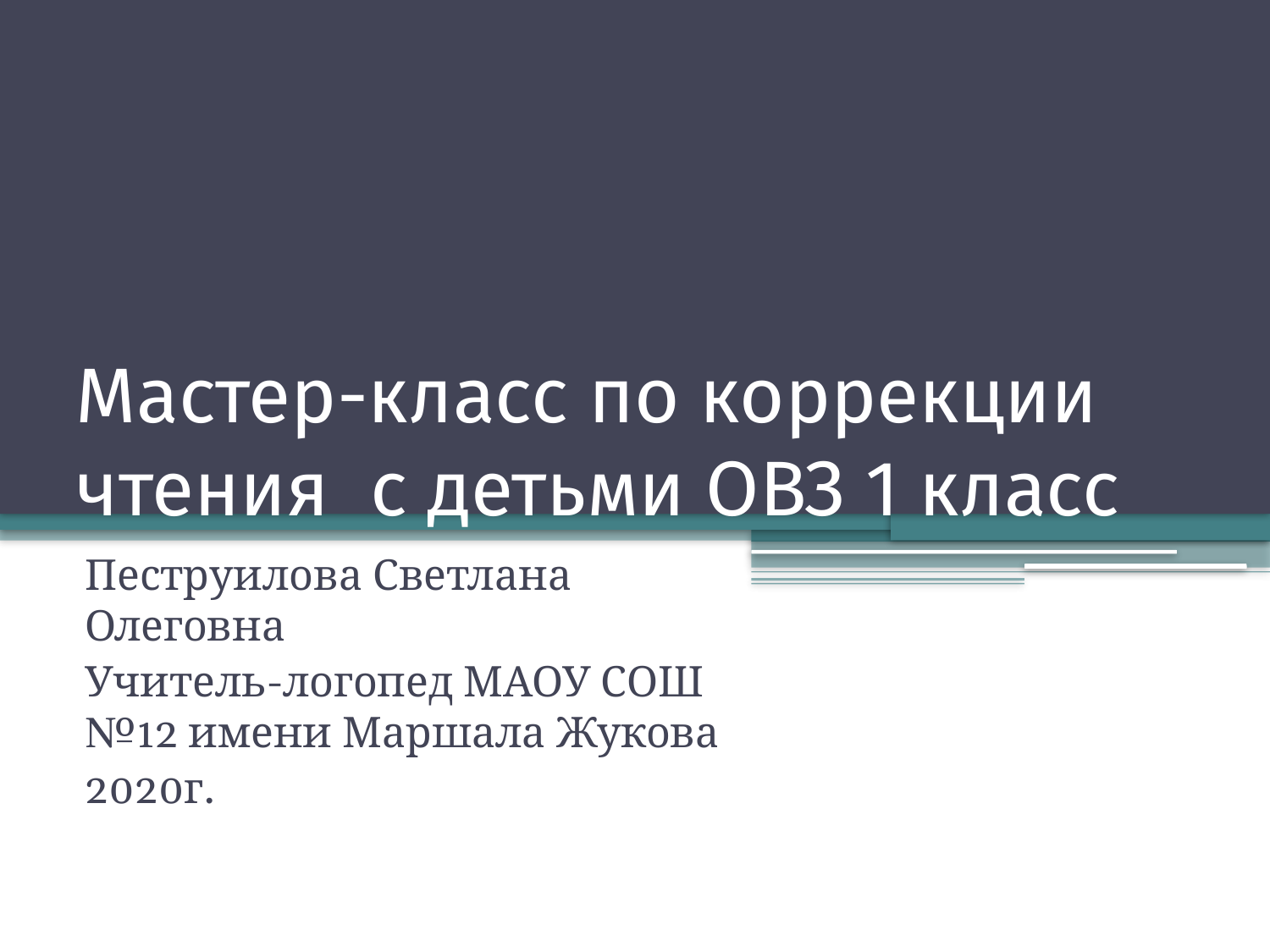

# Мастер-класс по коррекции  чтения  с детьми ОВЗ 1 класс
Пеструилова Светлана Олеговна
Учитель-логопед МАОУ СОШ №12 имени Маршала Жукова
2020г.